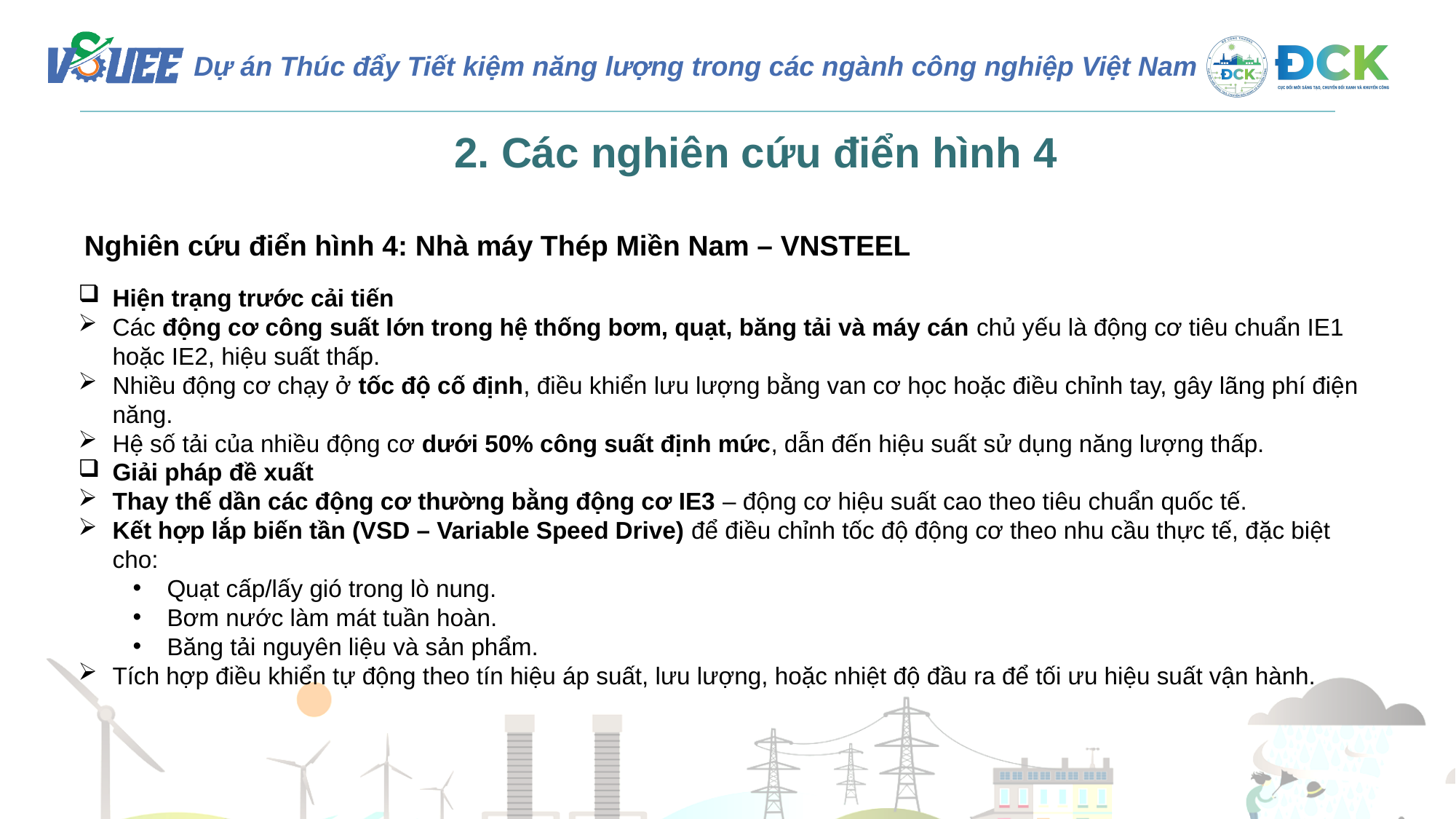

2. Các nghiên cứu điển hình 4
Nghiên cứu điển hình 4: Nhà máy Thép Miền Nam – VNSTEEL
Hiện trạng trước cải tiến
Các động cơ công suất lớn trong hệ thống bơm, quạt, băng tải và máy cán chủ yếu là động cơ tiêu chuẩn IE1 hoặc IE2, hiệu suất thấp.
Nhiều động cơ chạy ở tốc độ cố định, điều khiển lưu lượng bằng van cơ học hoặc điều chỉnh tay, gây lãng phí điện năng.
Hệ số tải của nhiều động cơ dưới 50% công suất định mức, dẫn đến hiệu suất sử dụng năng lượng thấp.
Giải pháp đề xuất
Thay thế dần các động cơ thường bằng động cơ IE3 – động cơ hiệu suất cao theo tiêu chuẩn quốc tế.
Kết hợp lắp biến tần (VSD – Variable Speed Drive) để điều chỉnh tốc độ động cơ theo nhu cầu thực tế, đặc biệt cho:
Quạt cấp/lấy gió trong lò nung.
Bơm nước làm mát tuần hoàn.
Băng tải nguyên liệu và sản phẩm.
Tích hợp điều khiển tự động theo tín hiệu áp suất, lưu lượng, hoặc nhiệt độ đầu ra để tối ưu hiệu suất vận hành.